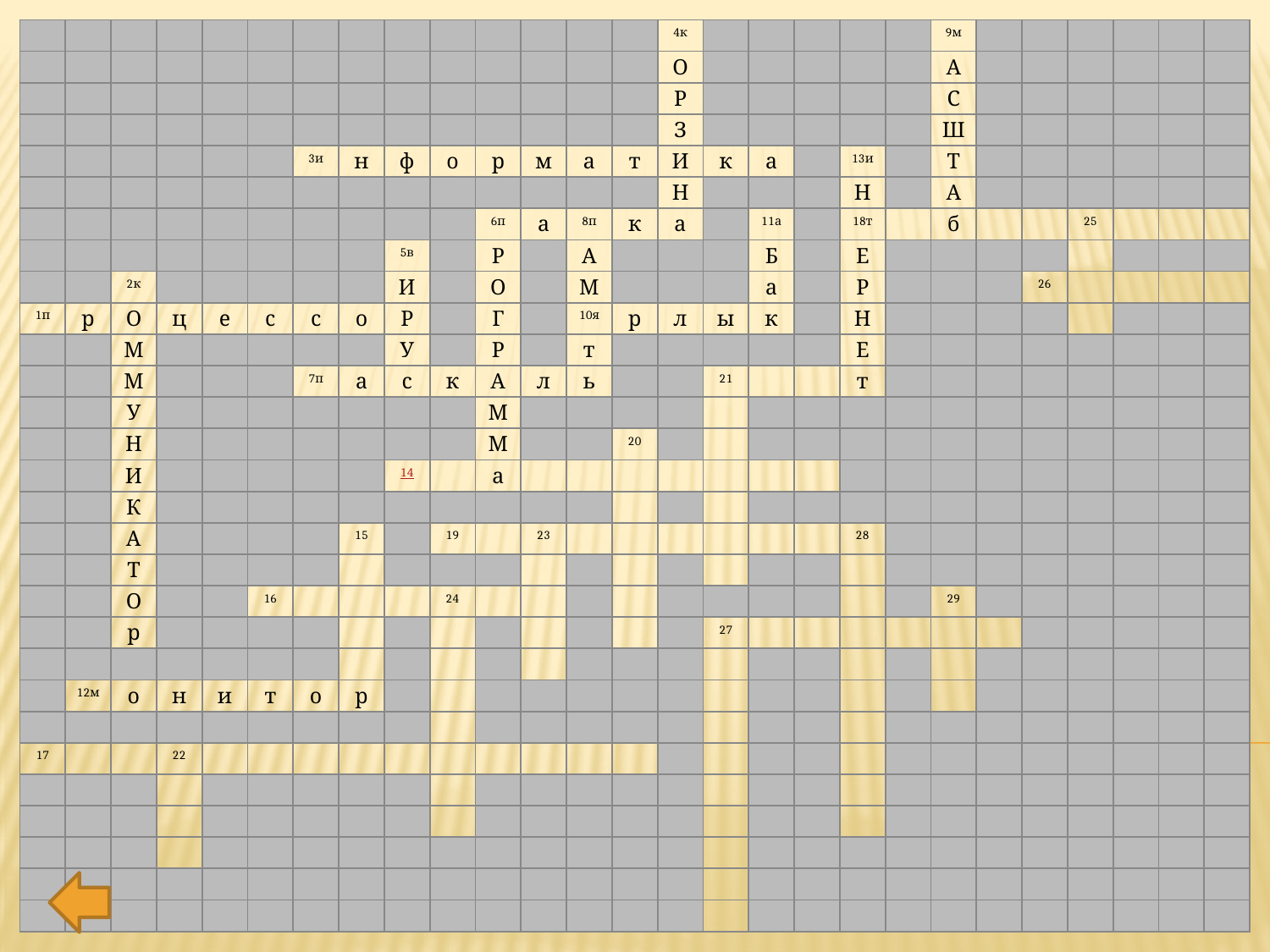

|  |  |  |  |  |  |  |  |  |  |  |  |  |  | 4к |  |  |  |  |  | 9м |  |  |  |  |  |  |
| --- | --- | --- | --- | --- | --- | --- | --- | --- | --- | --- | --- | --- | --- | --- | --- | --- | --- | --- | --- | --- | --- | --- | --- | --- | --- | --- |
|  |  |  |  |  |  |  |  |  |  |  |  |  |  | О |  |  |  |  |  | А |  |  |  |  |  |  |
|  |  |  |  |  |  |  |  |  |  |  |  |  |  | Р |  |  |  |  |  | С |  |  |  |  |  |  |
|  |  |  |  |  |  |  |  |  |  |  |  |  |  | З |  |  |  |  |  | Ш |  |  |  |  |  |  |
|  |  |  |  |  |  | 3и | н | ф | о | р | м | а | т | И | к | а |  | 13и |  | Т |  |  |  |  |  |  |
|  |  |  |  |  |  |  |  |  |  |  |  |  |  | Н |  |  |  | Н |  | А |  |  |  |  |  |  |
|  |  |  |  |  |  |  |  |  |  | 6п | а | 8п | к | а |  | 11а |  | 18т |  | б |  |  | 25 |  |  |  |
|  |  |  |  |  |  |  |  | 5в |  | Р |  | А |  |  |  | Б |  | Е |  |  |  |  |  |  |  |  |
|  |  | 2к |  |  |  |  |  | И |  | О |  | М |  |  |  | а |  | Р |  |  |  | 26 |  |  |  |  |
| 1п | р | О | ц | е | с | с | о | Р |  | Г |  | 10я | р | л | ы | к |  | Н |  |  |  |  |  |  |  |  |
|  |  | М |  |  |  |  |  | У |  | Р |  | т |  |  |  |  |  | Е |  |  |  |  |  |  |  |  |
|  |  | М |  |  |  | 7п | а | с | к | А | л | ь |  |  | 21 |  |  | т |  |  |  |  |  |  |  |  |
|  |  | У |  |  |  |  |  |  |  | М |  |  |  |  |  |  |  |  |  |  |  |  |  |  |  |  |
|  |  | Н |  |  |  |  |  |  |  | М |  |  | 20 |  |  |  |  |  |  |  |  |  |  |  |  |  |
|  |  | И |  |  |  |  |  | 14 |  | а |  |  |  |  |  |  |  |  |  |  |  |  |  |  |  |  |
|  |  | К |  |  |  |  |  |  |  |  |  |  |  |  |  |  |  |  |  |  |  |  |  |  |  |  |
|  |  | А |  |  |  |  | 15 |  | 19 |  | 23 |  |  |  |  |  |  | 28 |  |  |  |  |  |  |  |  |
|  |  | Т |  |  |  |  |  |  |  |  |  |  |  |  |  |  |  |  |  |  |  |  |  |  |  |  |
|  |  | О |  |  | 16 |  |  |  | 24 |  |  |  |  |  |  |  |  |  |  | 29 |  |  |  |  |  |  |
|  |  | р |  |  |  |  |  |  |  |  |  |  |  |  | 27 |  |  |  |  |  |  |  |  |  |  |  |
|  |  |  |  |  |  |  |  |  |  |  |  |  |  |  |  |  |  |  |  |  |  |  |  |  |  |  |
|  | 12м | о | н | и | т | о | р |  |  |  |  |  |  |  |  |  |  |  |  |  |  |  |  |  |  |  |
|  |  |  |  |  |  |  |  |  |  |  |  |  |  |  |  |  |  |  |  |  |  |  |  |  |  |  |
| 17 |  |  | 22 |  |  |  |  |  |  |  |  |  |  |  |  |  |  |  |  |  |  |  |  |  |  |  |
|  |  |  |  |  |  |  |  |  |  |  |  |  |  |  |  |  |  |  |  |  |  |  |  |  |  |  |
|  |  |  |  |  |  |  |  |  |  |  |  |  |  |  |  |  |  |  |  |  |  |  |  |  |  |  |
|  |  |  |  |  |  |  |  |  |  |  |  |  |  |  |  |  |  |  |  |  |  |  |  |  |  |  |
|  |  |  |  |  |  |  |  |  |  |  |  |  |  |  |  |  |  |  |  |  |  |  |  |  |  |  |
|  |  |  |  |  |  |  |  |  |  |  |  |  |  |  |  |  |  |  |  |  |  |  |  |  |  |  |